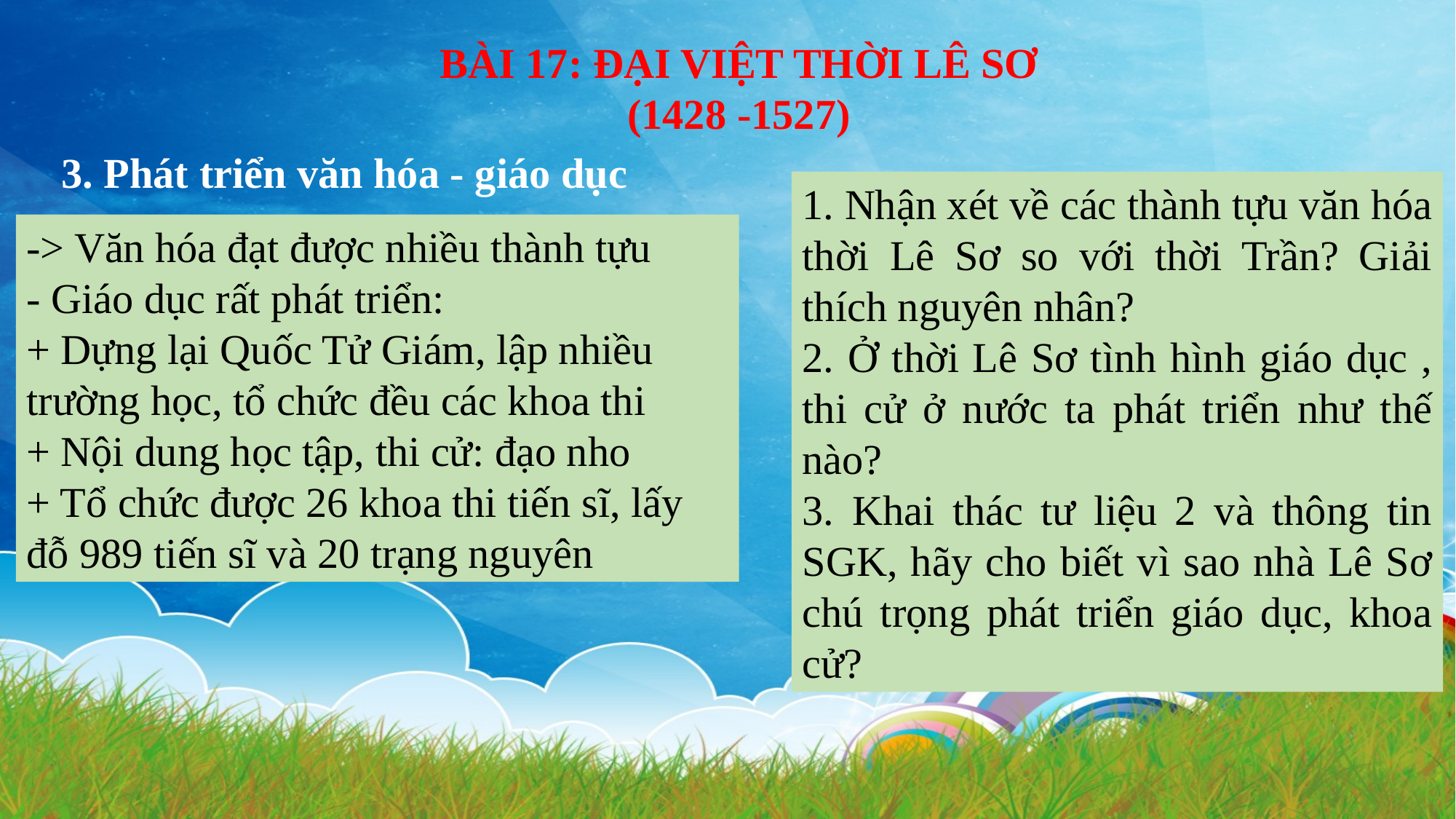

BÀI 17: ĐẠI VIỆT THỜI LÊ SƠ
(1428 -1527)
3. Phát triển văn hóa - giáo dục
1. Nhận xét về các thành tựu văn hóa thời Lê Sơ so với thời Trần? Giải thích nguyên nhân?
2. Ở thời Lê Sơ tình hình giáo dục , thi cử ở nước ta phát triển như thế nào?
3. Khai thác tư liệu 2 và thông tin SGK, hãy cho biết vì sao nhà Lê Sơ chú trọng phát triển giáo dục, khoa cử?
-> Văn hóa đạt được nhiều thành tựu
- Giáo dục rất phát triển:
+ Dựng lại Quốc Tử Giám, lập nhiều trường học, tổ chức đều các khoa thi
+ Nội dung học tập, thi cử: đạo nho
+ Tổ chức được 26 khoa thi tiến sĩ, lấy đỗ 989 tiến sĩ và 20 trạng nguyên